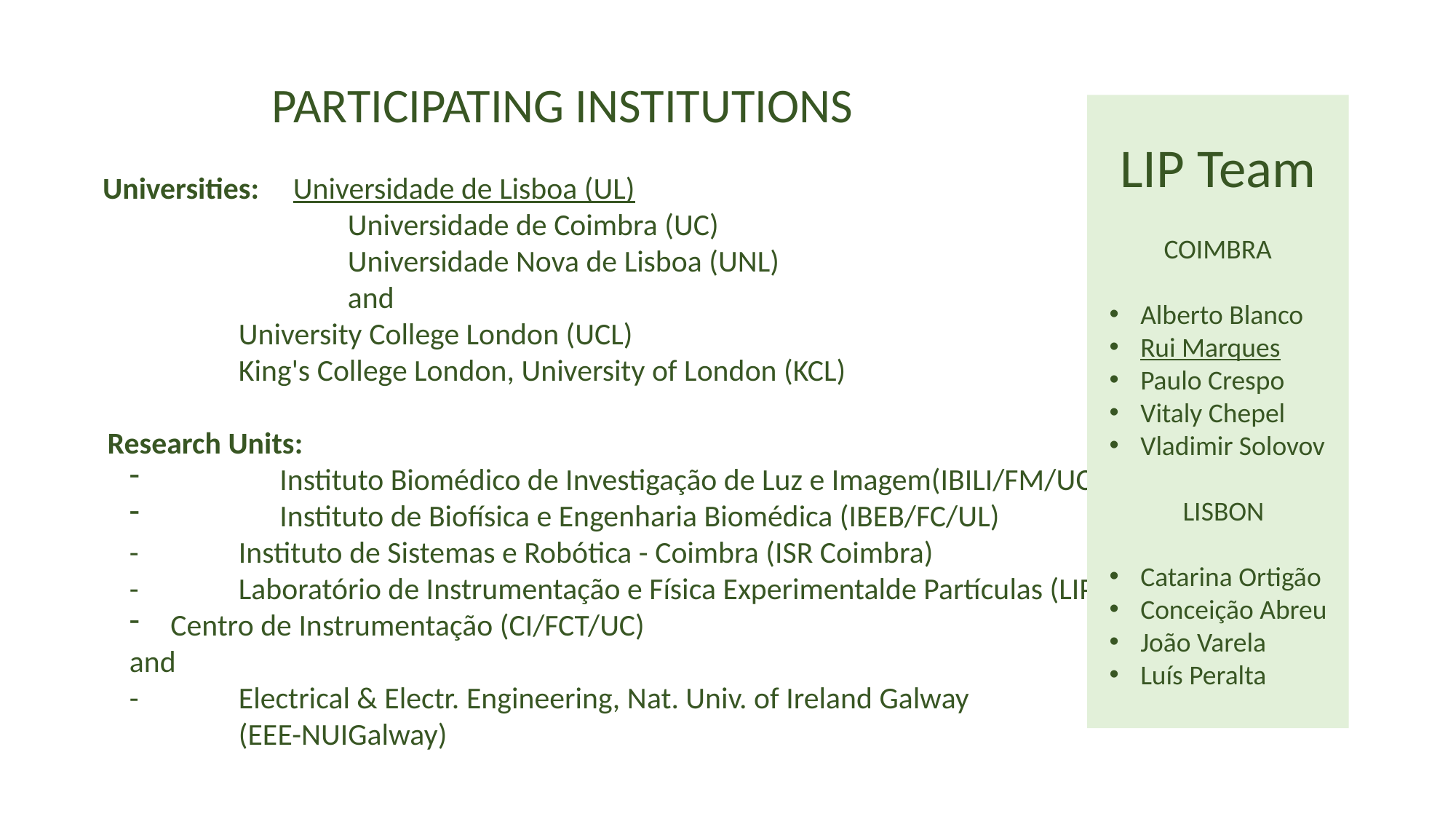

PARTICIPATING INSTITUTIONS

    Universities:	Universidade de Lisboa (UL)
		Universidade de Coimbra (UC)
		Universidade Nova de Lisboa (UNL)
			and
		University College London (UCL)
		King's College London, University of London (KCL)

Research Units:
 	Instituto Biomédico de Investigação de Luz e Imagem(IBILI/FM/UC)
 	Instituto de Biofísica e Engenharia Biomédica (IBEB/FC/UL)
-	Instituto de Sistemas e Robótica - Coimbra (ISR Coimbra)
- 	Laboratório de Instrumentação e Física Experimentalde Partículas (LIP)
Centro de Instrumentação (CI/FCT/UC)
and
- 	Electrical & Electr. Engineering, Nat. Univ. of Ireland Galway 		  	(EEE-NUIGalway)

LIP Team

COIMBRA

Alberto Blanco
Rui Marques
Paulo Crespo
Vitaly Chepel
Vladimir Solovov

LISBON

Catarina Ortigão
Conceição Abreu
João Varela
Luís Peralta